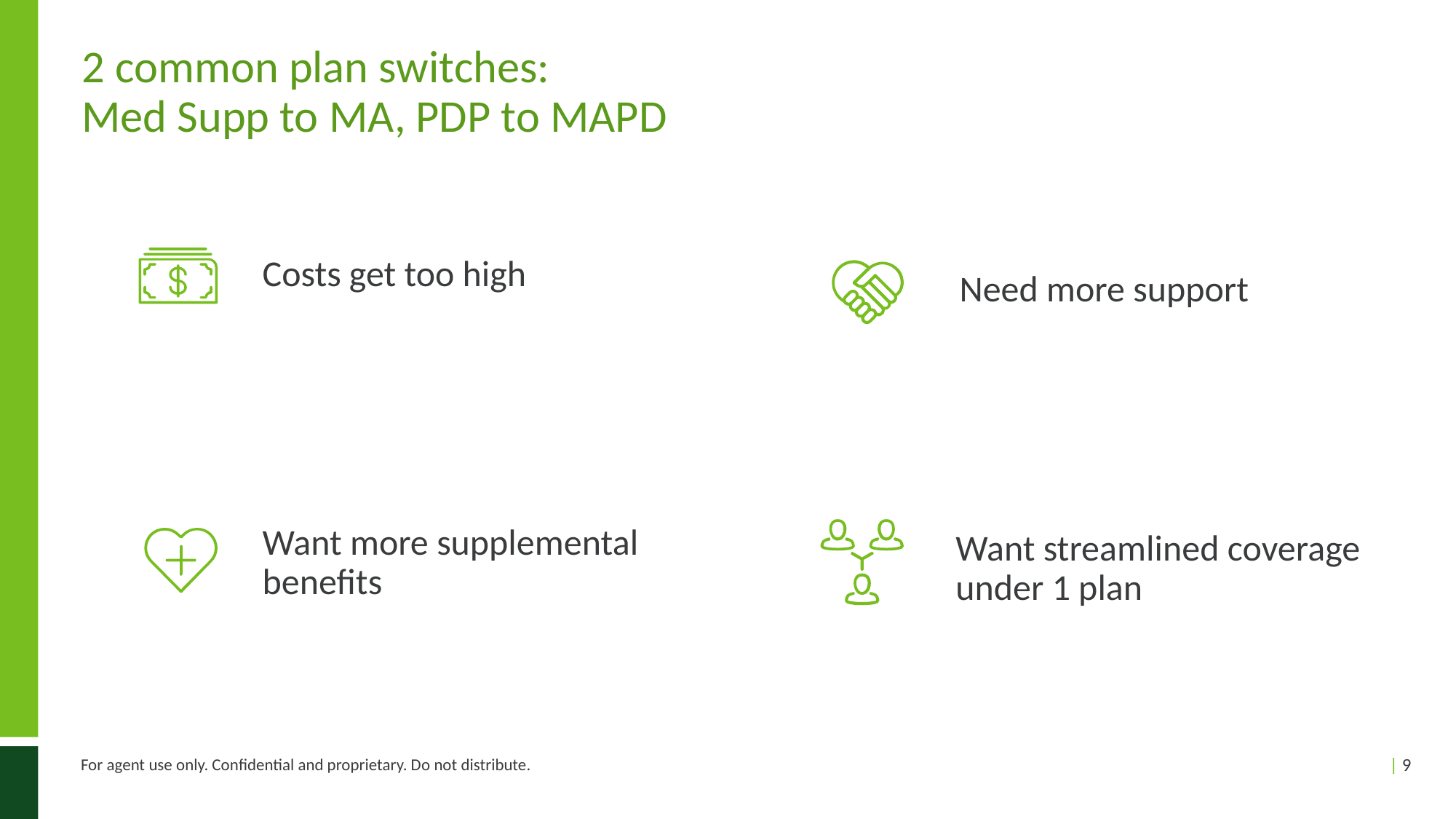

# 2 common plan switches: Med Supp to MA, PDP to MAPD

Costs get too high

Need more support
Want more supplemental benefits

Want streamlined coverage under 1 plan